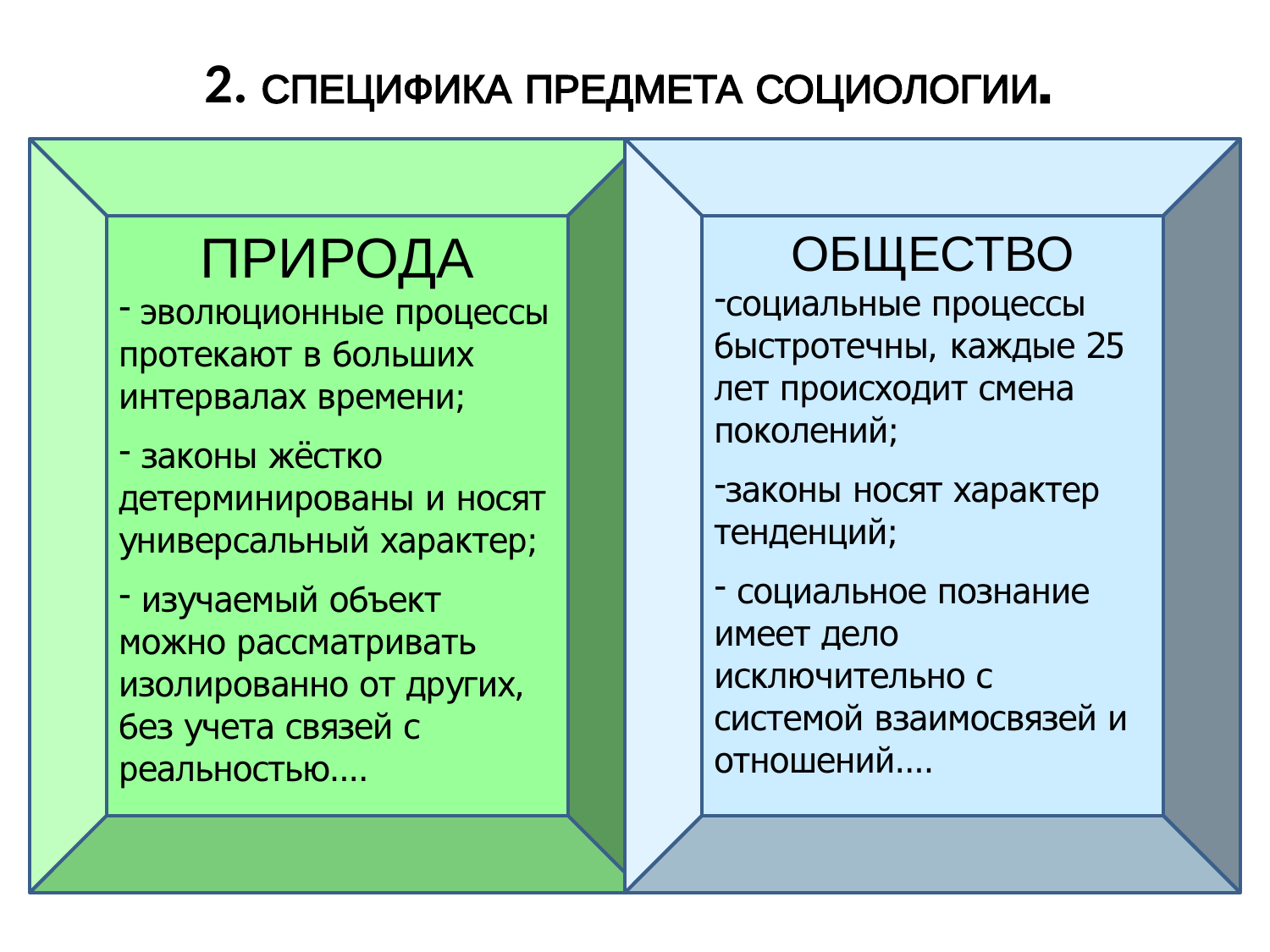

# 2. СПЕЦИФИКА ПРЕДМЕТА СОЦИОЛОГИИ.
ПРИРОДА
 эволюционные процессы протекают в больших интервалах времени;

 законы жёстко детерминированы и носят универсальный характер;

 изучаемый объект можно рассматривать изолированно от других,
без учета связей с реальностью….
ОБЩЕСТВО
социальные процессы быстротечны, каждые 25 лет происходит смена поколений;

законы носят характер тенденций;

 социальное познание имеет дело исключительно с системой взаимосвязей и отношений….